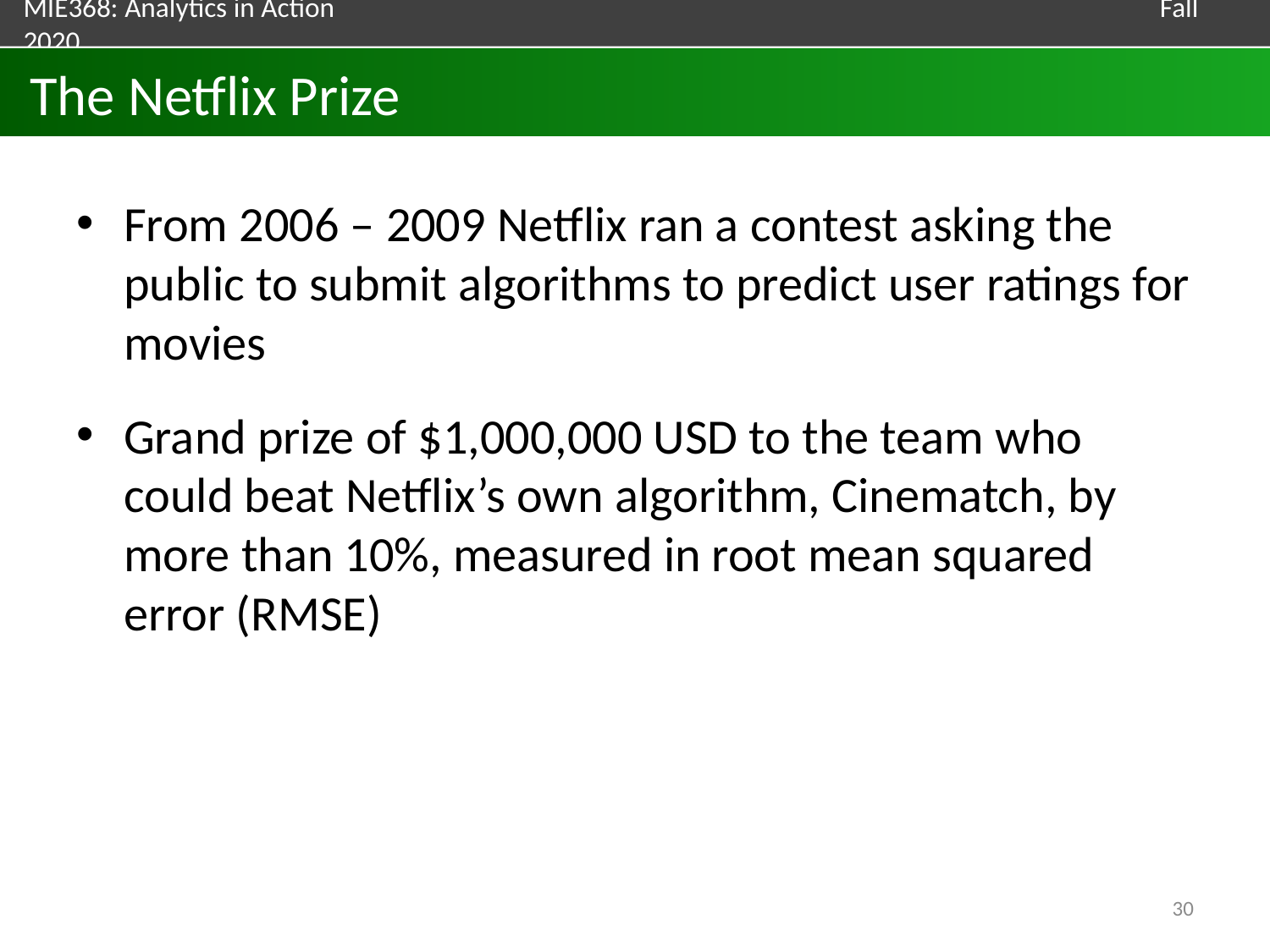

# The Netflix Prize
From 2006 – 2009 Netflix ran a contest asking the public to submit algorithms to predict user ratings for movies

Grand prize of $1,000,000 USD to the team who could beat Netflix’s own algorithm, Cinematch, by more than 10%, measured in root mean squared error (RMSE)

30